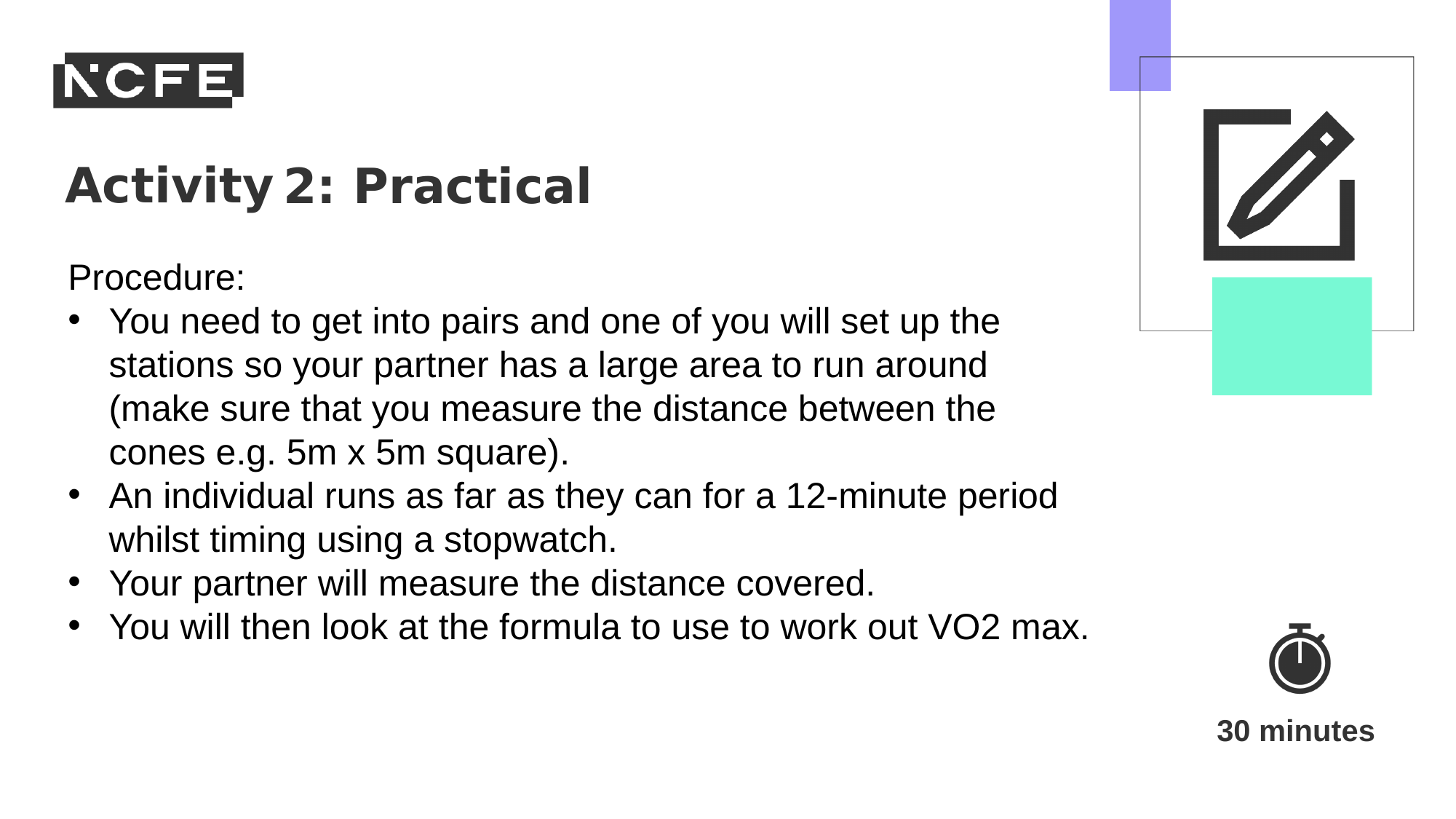

2: Practical
Procedure:
You need to get into pairs and one of you will set up the stations so your partner has a large area to run around (make sure that you measure the distance between the cones e.g. 5m x 5m square).
An individual runs as far as they can for a 12-minute period whilst timing using a stopwatch.
Your partner will measure the distance covered.
You will then look at the formula to use to work out VO2 max.
30 minutes